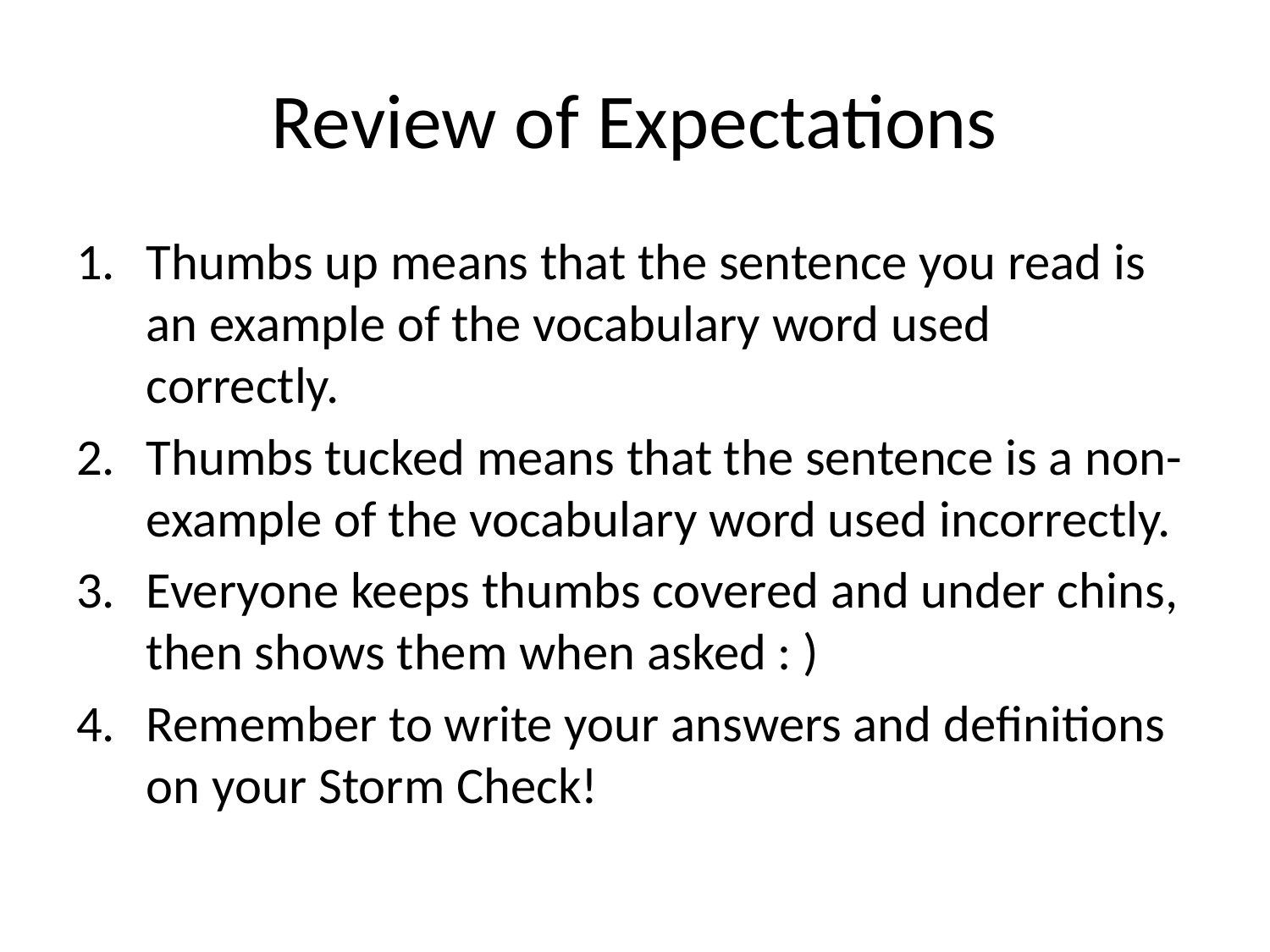

# Review of Expectations
Thumbs up means that the sentence you read is an example of the vocabulary word used correctly.
Thumbs tucked means that the sentence is a non-example of the vocabulary word used incorrectly.
Everyone keeps thumbs covered and under chins, then shows them when asked : )
Remember to write your answers and definitions on your Storm Check!